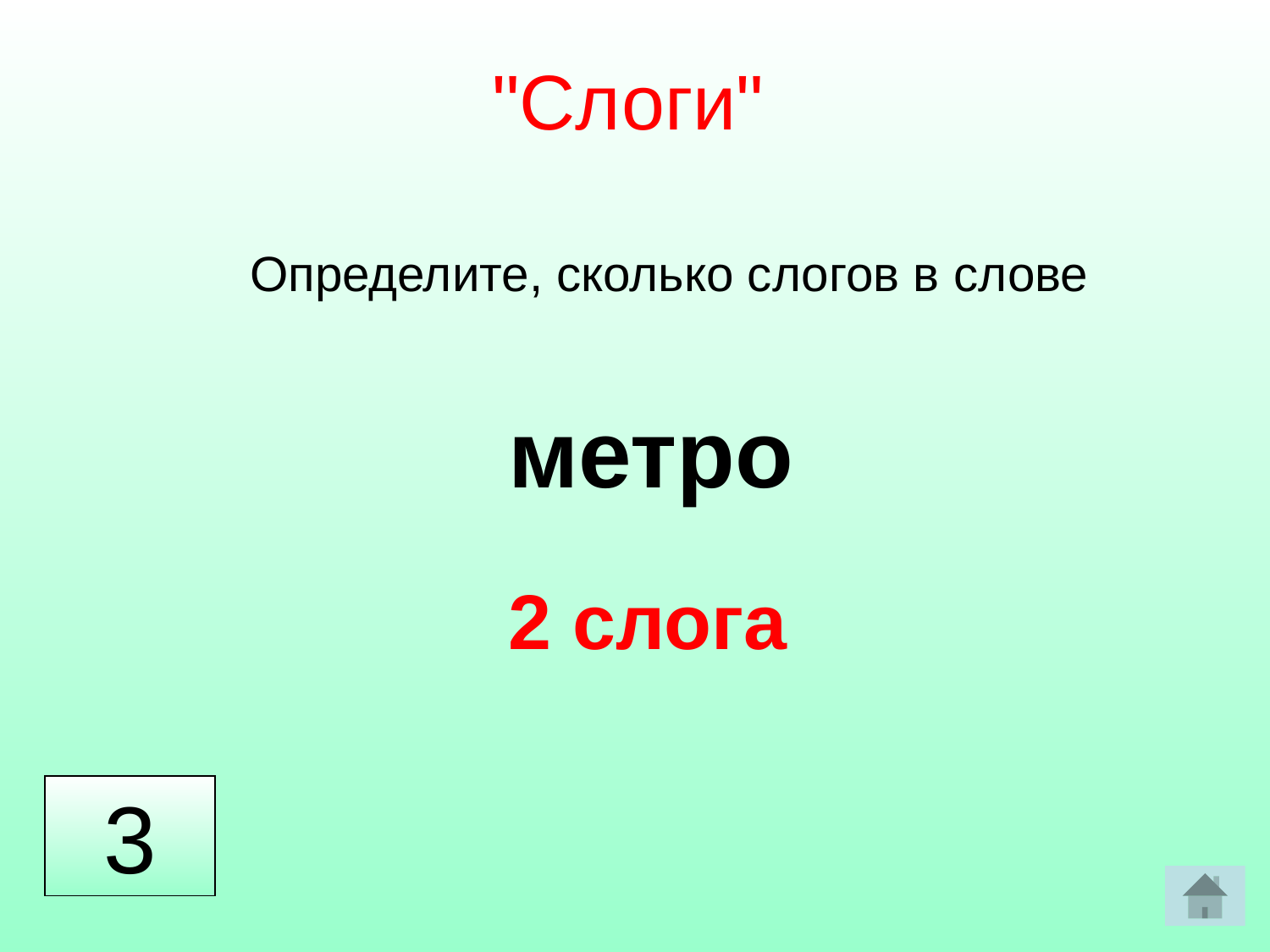

"Слоги"
Определите, сколько слогов в слове
метро
2 слога
3